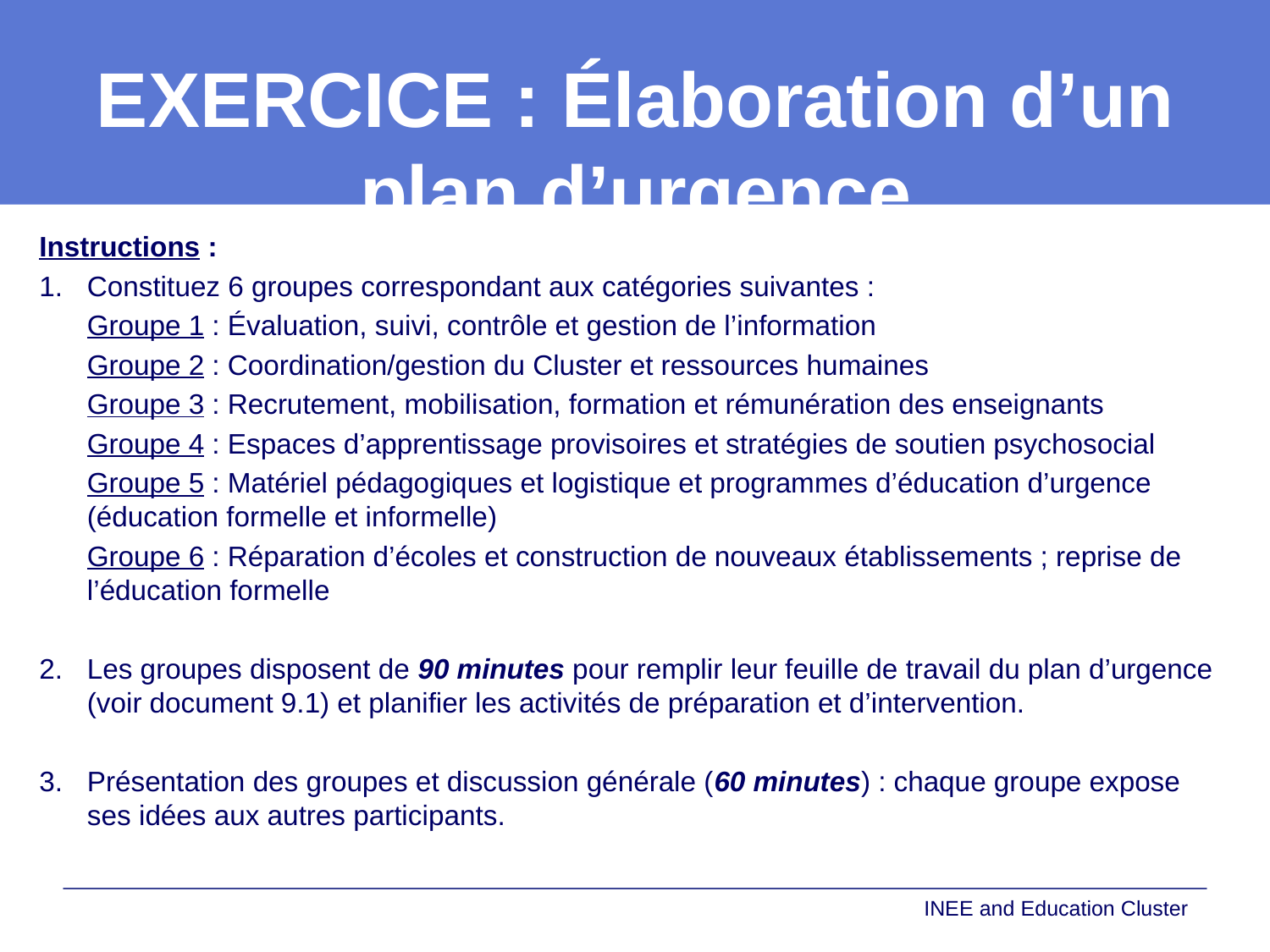

# EXERCICE : Élaboration d’un plan d’urgence
Instructions :
1.	Constituez 6 groupes correspondant aux catégories suivantes :
	Groupe 1 : Évaluation, suivi, contrôle et gestion de l’information
	Groupe 2 : Coordination/gestion du Cluster et ressources humaines
	Groupe 3 : Recrutement, mobilisation, formation et rémunération des enseignants
	Groupe 4 : Espaces d’apprentissage provisoires et stratégies de soutien psychosocial
	Groupe 5 : Matériel pédagogiques et logistique et programmes d’éducation d’urgence (éducation formelle et informelle)
	Groupe 6 : Réparation d’écoles et construction de nouveaux établissements ; reprise de l’éducation formelle

2.	Les groupes disposent de 90 minutes pour remplir leur feuille de travail du plan d’urgence (voir document 9.1) et planifier les activités de préparation et d’intervention.

3.	Présentation des groupes et discussion générale (60 minutes) : chaque groupe expose ses idées aux autres participants.

INEE and Education Cluster